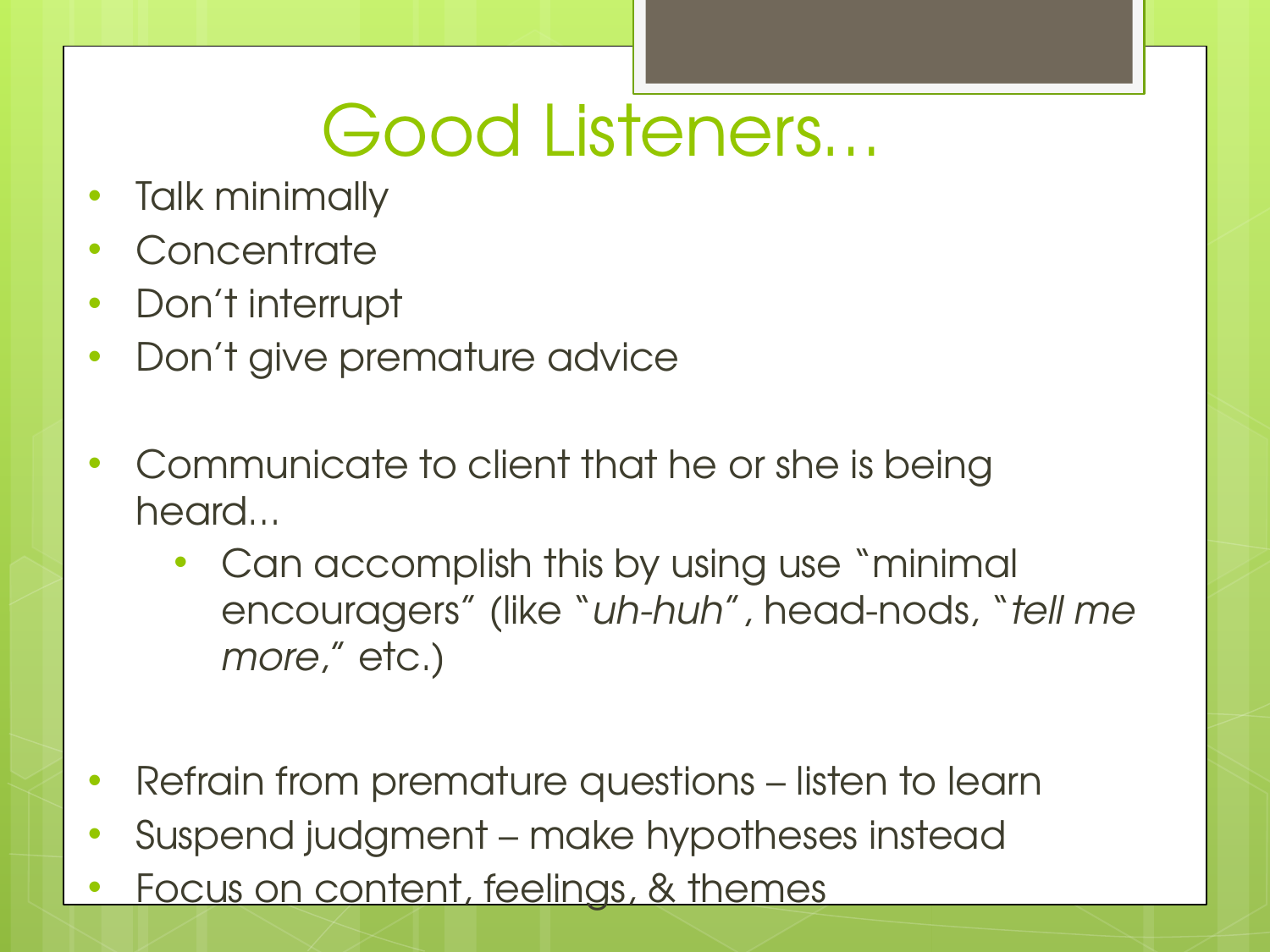

# Good Listeners…
Talk minimally
Concentrate
Don’t interrupt
Don’t give premature advice

Communicate to client that he or she is being heard…
Can accomplish this by using use “minimal encouragers” (like “uh-huh”, head-nods, “tell me more,” etc.)

Refrain from premature questions – listen to learn
Suspend judgment – make hypotheses instead
Focus on content, feelings, & themes